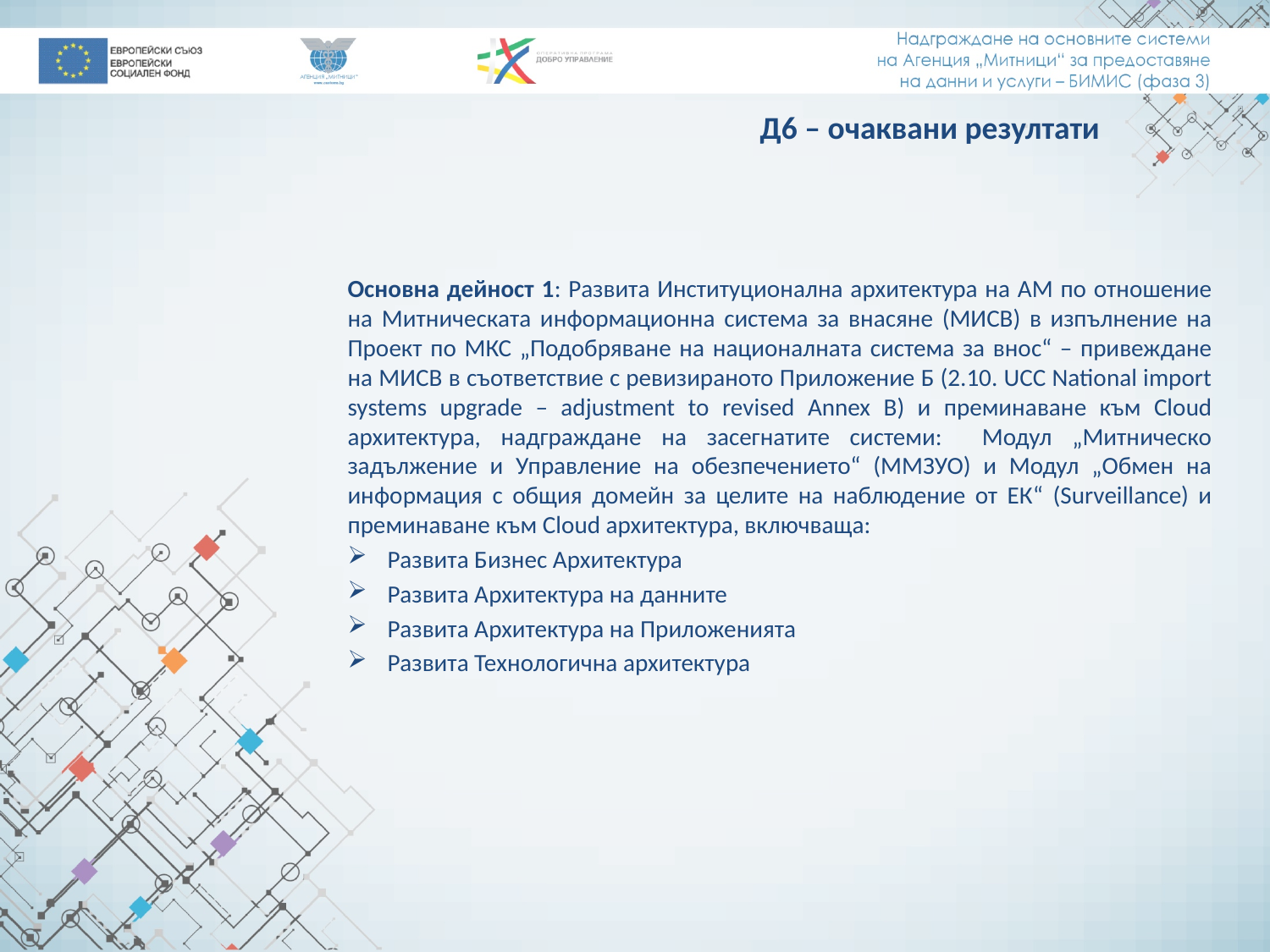

Д6 – очаквани резултати
Основна дейност 1: Развита Институционална архитектура на АМ по отношение на Митническата информационна система за внасяне (МИСВ) в изпълнение на Проект по МКС „Подобряване на националната система за внос“ – привеждане на МИСВ в съответствие с ревизираното Приложение Б (2.10. UCC National import systems upgrade – adjustment to revised Annex B) и преминаване към Cloud архитектура, надграждане на засегнатите системи:  Модул „Митническо задължение и Управление на обезпечението“ (ММЗУО) и Модул „Обмен на информация с общия домейн за целите на наблюдение от ЕК“ (Surveillance) и преминаване към Cloud архитектура, включваща:
Развита Бизнес Архитектура
Развита Архитектура на данните
Развита Архитектура на Приложенията
Развита Технологична архитектура